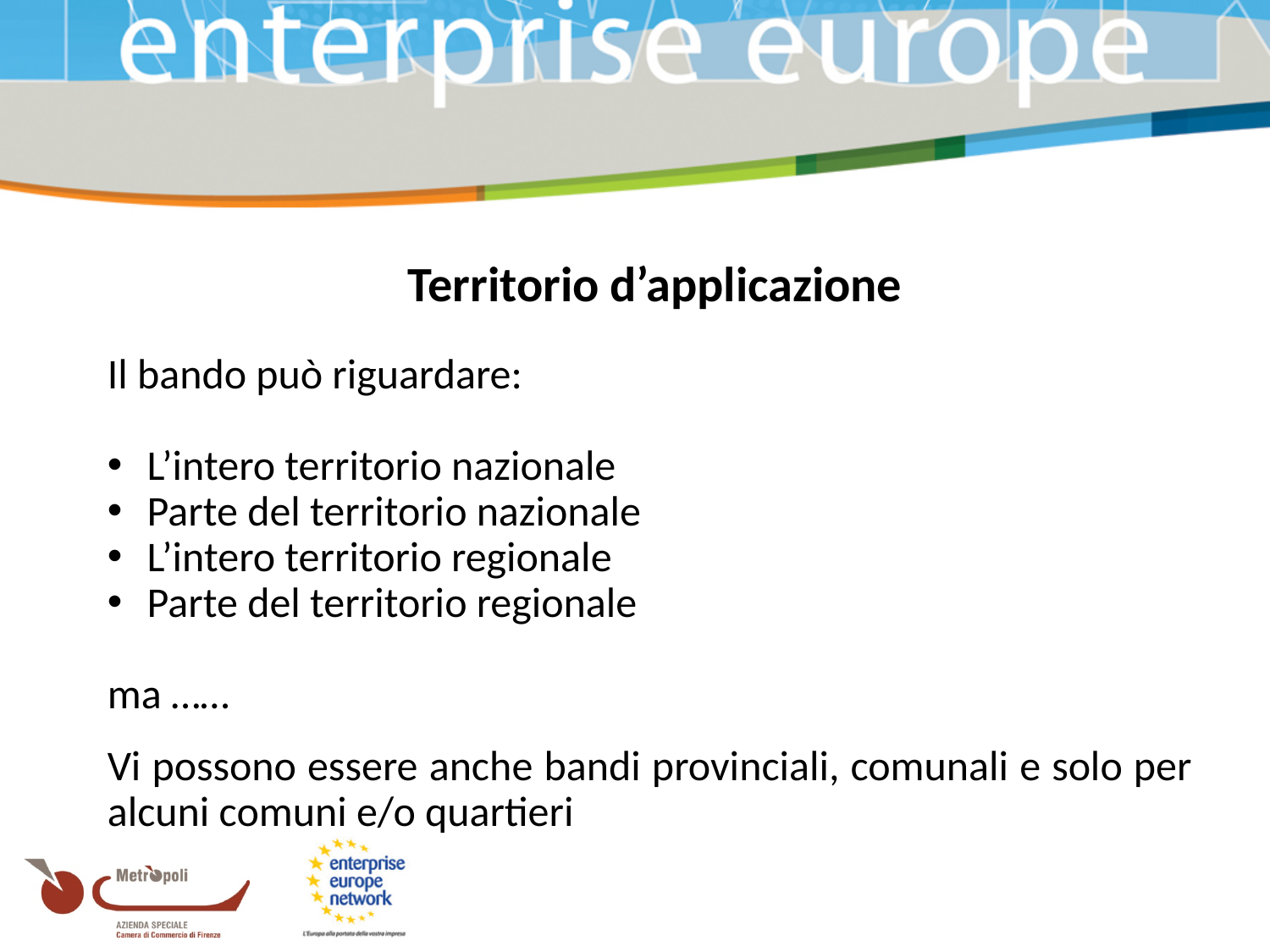

Territorio d’applicazione
Il bando può riguardare:

 L’intero territorio nazionale
 Parte del territorio nazionale
 L’intero territorio regionale
 Parte del territorio regionale

ma ……

Vi possono essere anche bandi provinciali, comunali e solo per alcuni comuni e/o quartieri